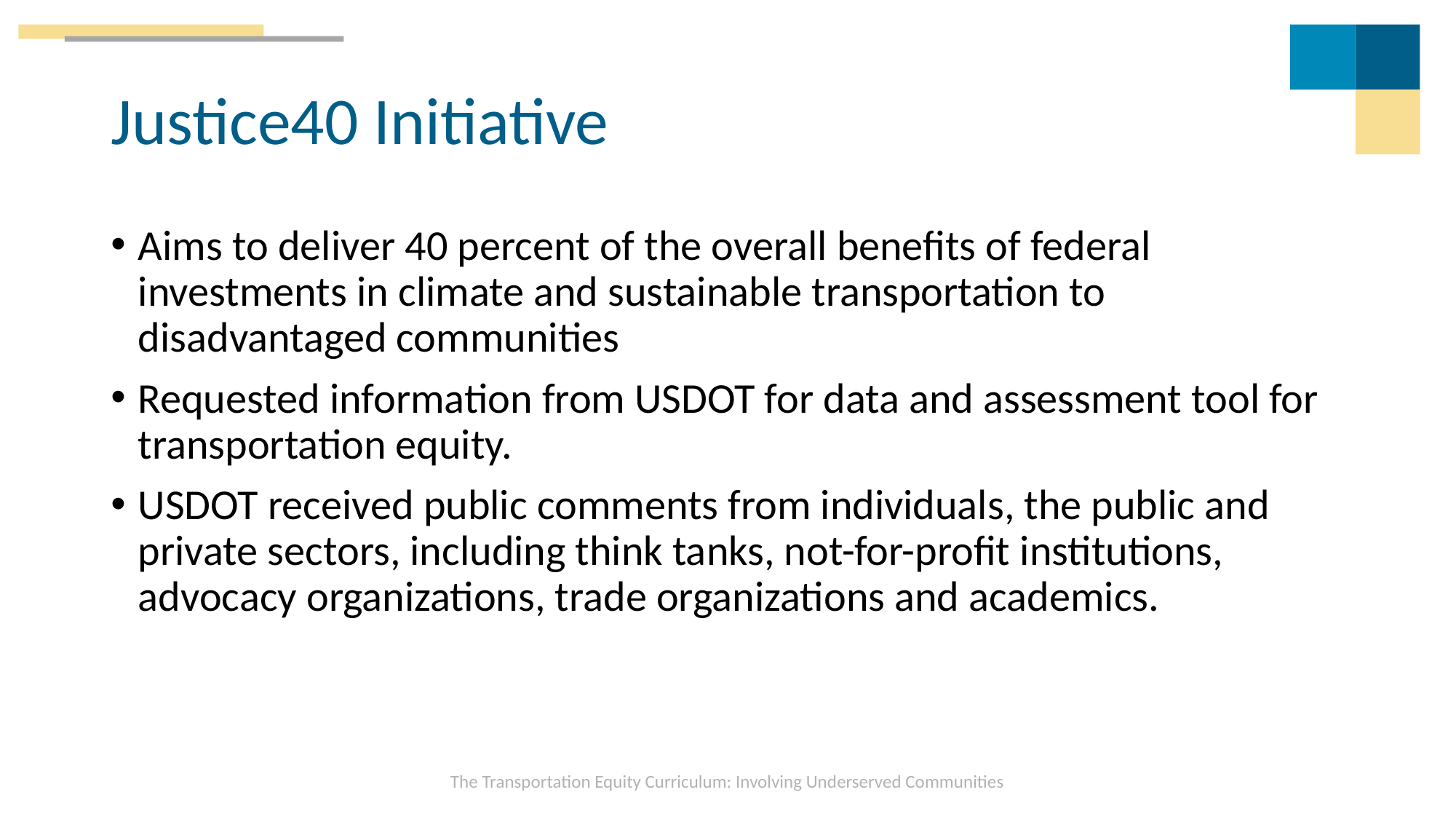

# Justice40 Initiative
Aims to deliver 40 percent of the overall benefits of federal investments in climate and sustainable transportation to disadvantaged communities
Requested information from USDOT for data and assessment tool for transportation equity.
USDOT received public comments from individuals, the public and private sectors, including think tanks, not-for-profit institutions, advocacy organizations, trade organizations and academics.
The Transportation Equity Curriculum: Involving Underserved Communities